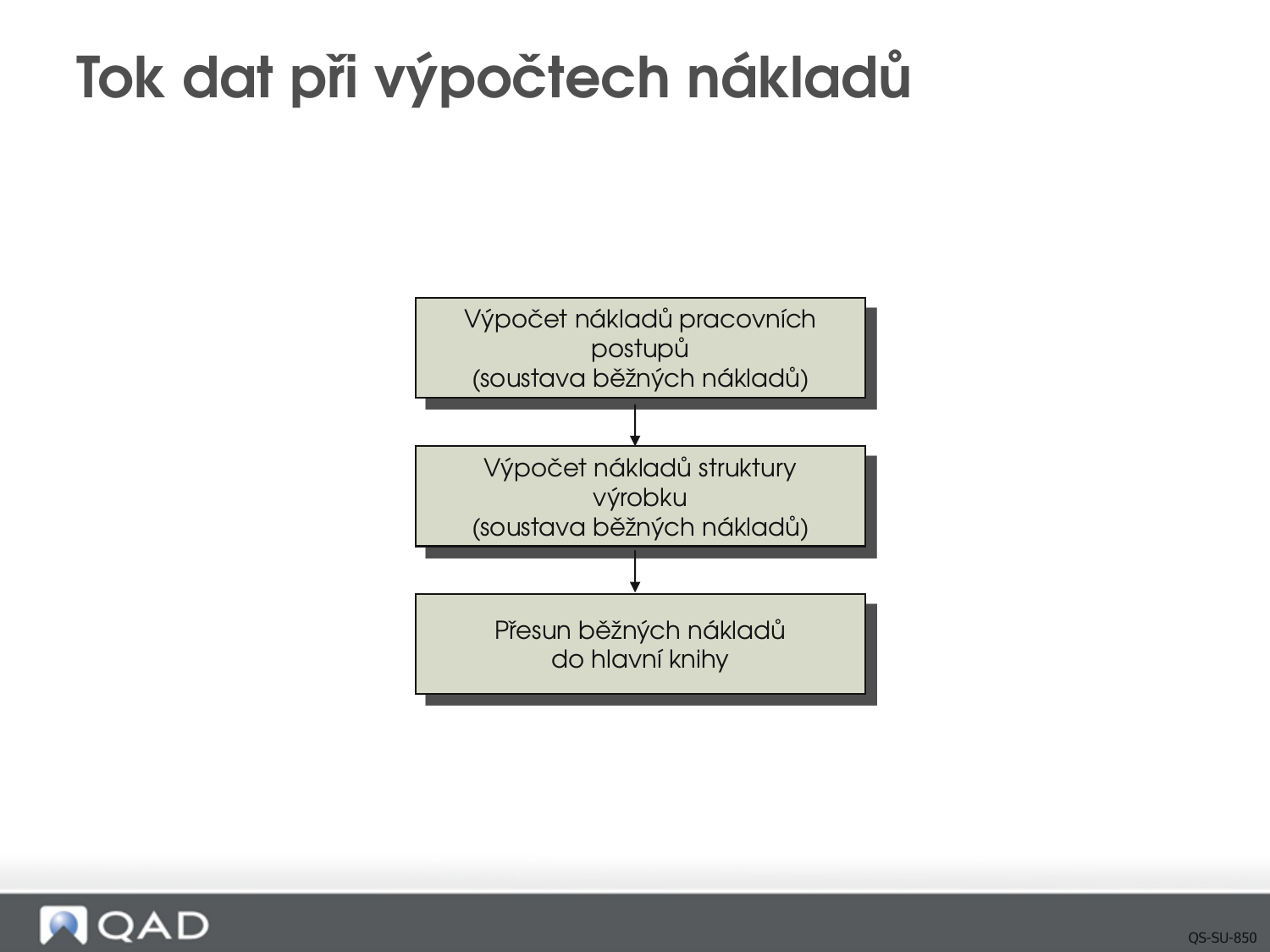

# Tok dat při výpočtech nákladů
Výpočet nákladů pracovních postupů
(soustava běžných nákladů)

Výpočet nákladů struktury výrobku
(soustava běžných nákladů)

Přesun běžných nákladů
do hlavní knihy
QS-SU-850